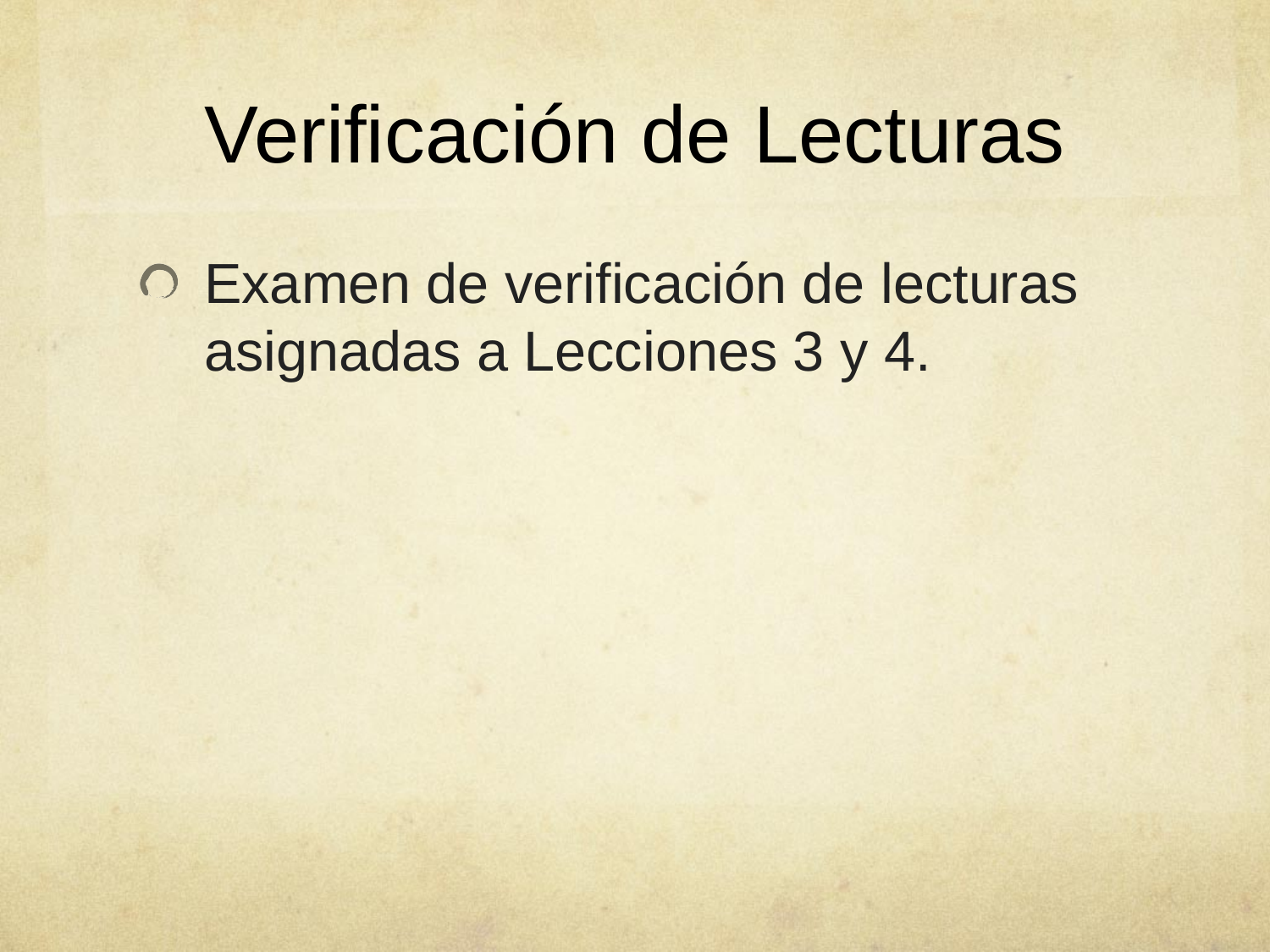

# Verificación de Lecturas
Examen de verificación de lecturas asignadas a Lecciones 3 y 4.